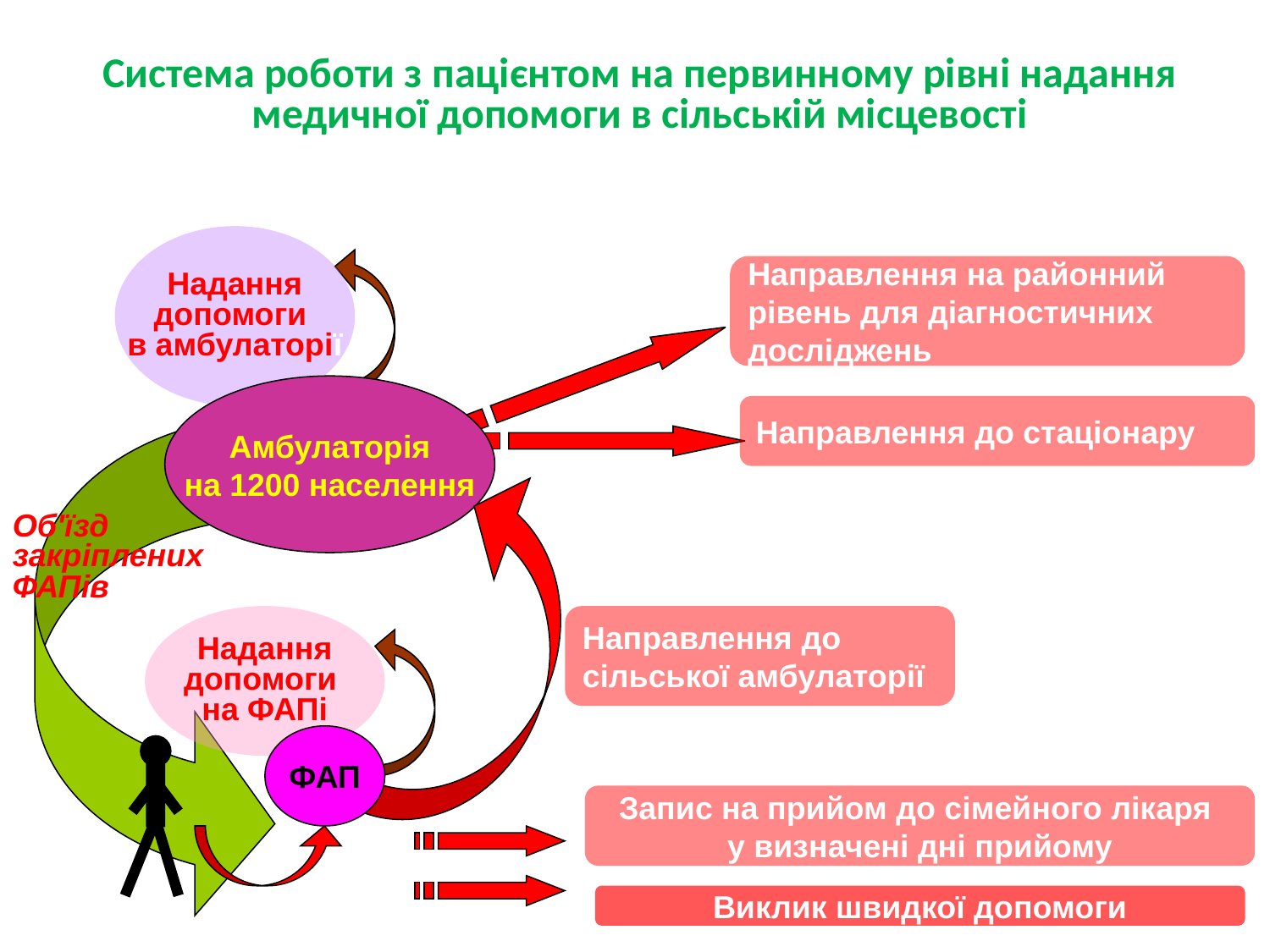

Система роботи з пацієнтом на первинному рівні надання медичної допомоги в сільській місцевості
Надання
допомоги
в амбулаторії
Направлення на районний
рівень для діагностичних
досліджень

Амбулаторія
 на 1200 населення
Направлення до стаціонару

Об'їзд
закріплених
ФАПів

Надання
допомоги
на ФАПі
Направлення до
сільської амбулаторії

ФАП

Запис на прийом до сімейного лікаря
у визначені дні прийому

Виклик швидкої допомоги